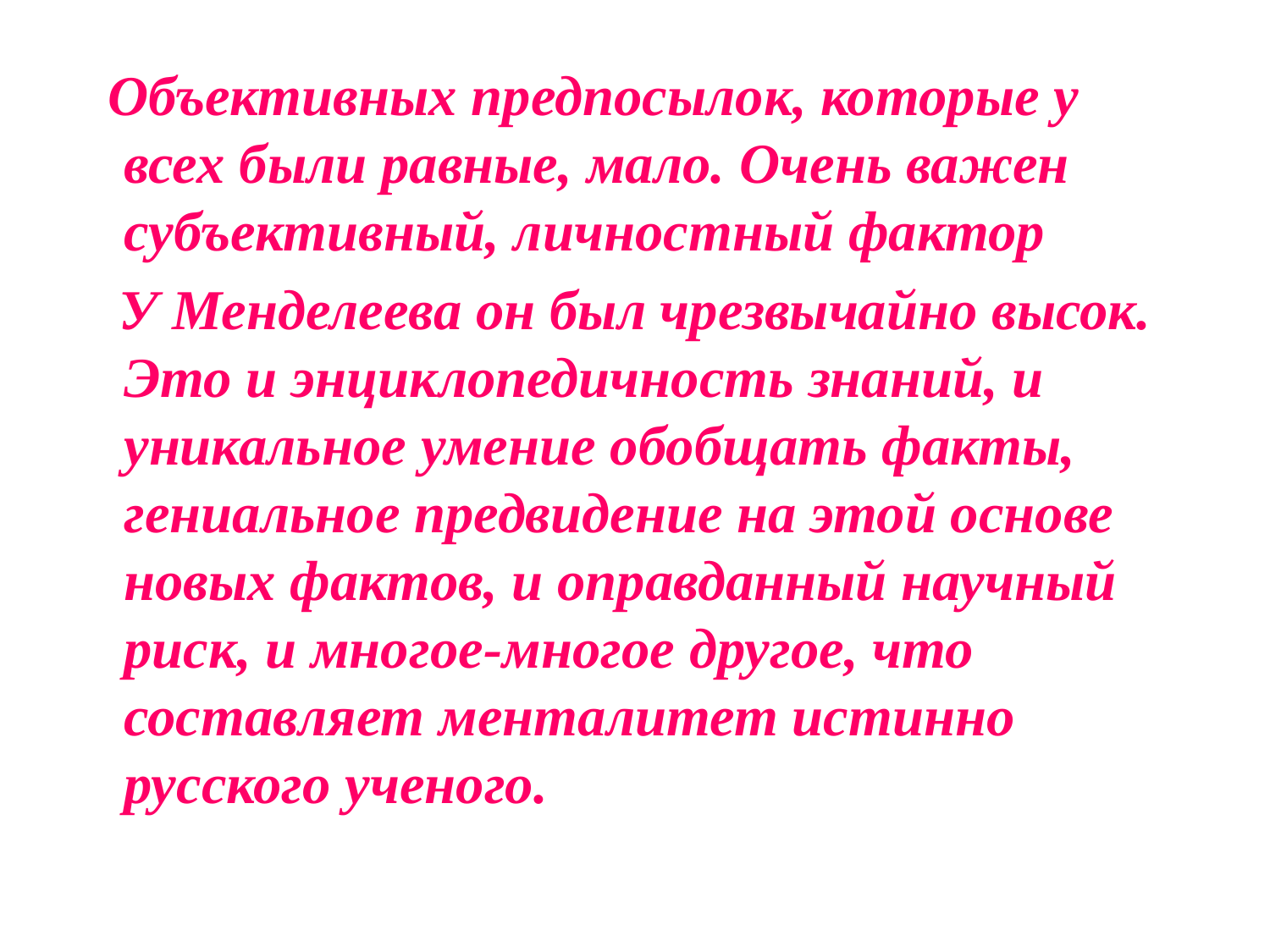

#
  Объективных предпосылок, которые у всех были равные, мало. Очень важен субъективный, личностный фактор
   У Менделеева он был чрезвычайно высок. Это и энциклопедичность знаний, и уникальное умение обобщать факты, гениальное предвидение на этой основе новых фактов, и оправданный научный риск, и многое-многое другое, что составляет менталитет истинно русского ученого.